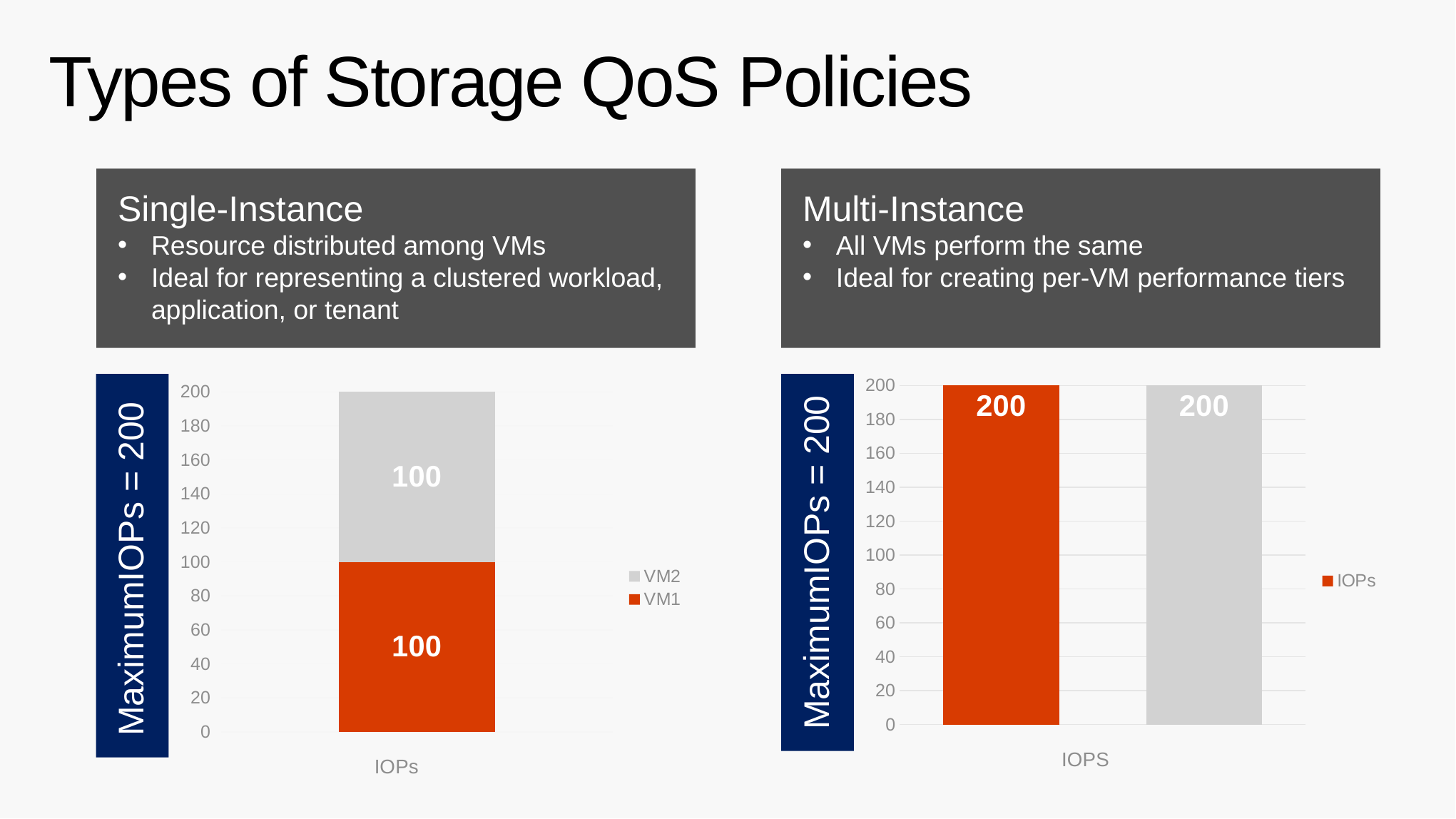

# Types of Storage QoS Policies
Single-Instance
Resource distributed among VMs
Ideal for representing a clustered workload, application, or tenant
Multi-Instance
All VMs perform the same
Ideal for creating per-VM performance tiers

### Chart

| Category | IOPs |
|---|---|
| VM1 | 200.0 |
| VM2 | 200.0 |

### Chart

| Category | VM1 | VM2 |
|---|---|---|
| IOPs | 100.0 | 100.0 |
MaximumIOPs = 200
MaximumIOPs = 200